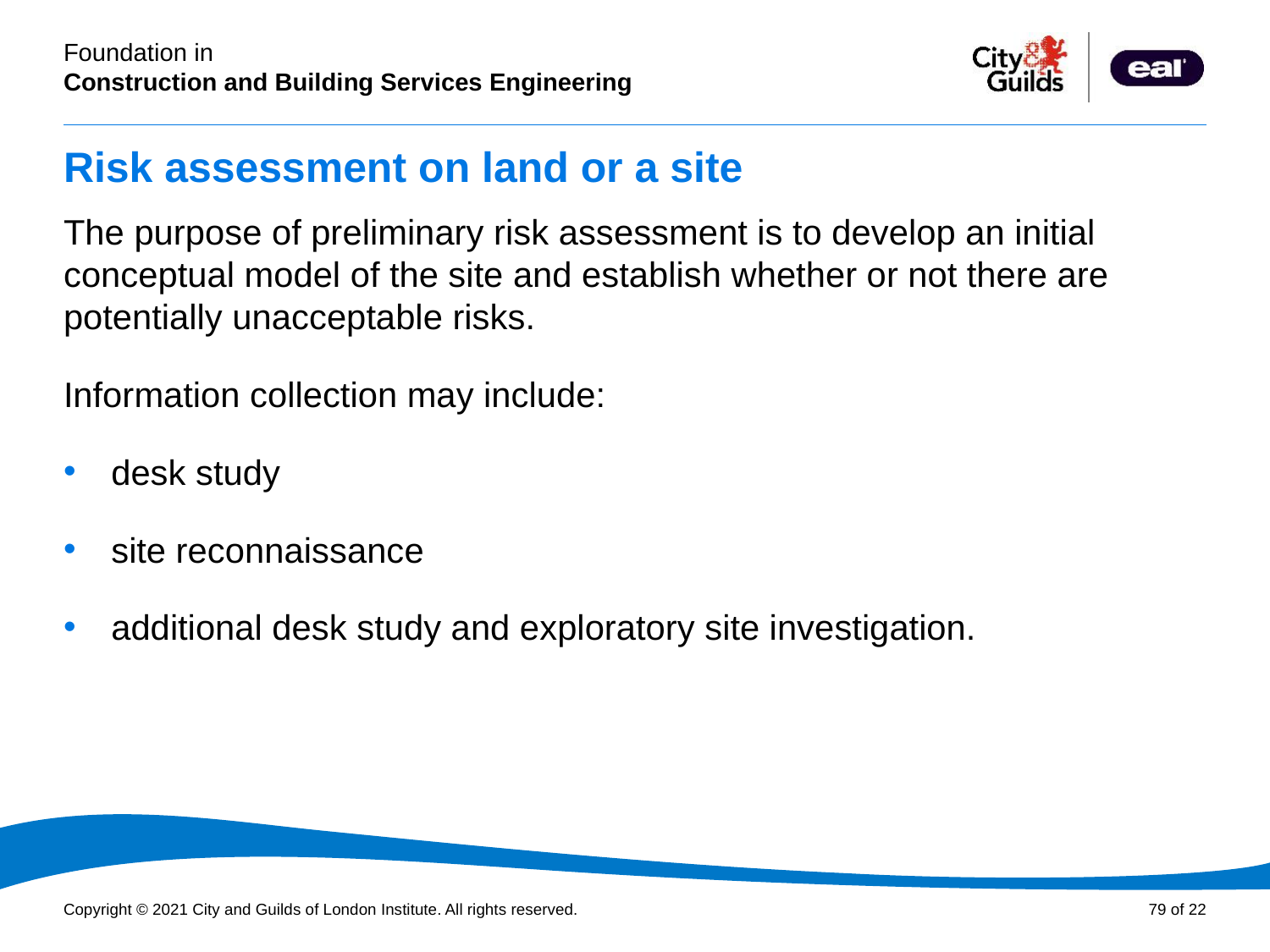

# Risk assessment on land or a site
The purpose of preliminary risk assessment is to develop an initial conceptual model of the site and establish whether or not there are potentially unacceptable risks.
Information collection may include:
desk study
site reconnaissance
additional desk study and exploratory site investigation.